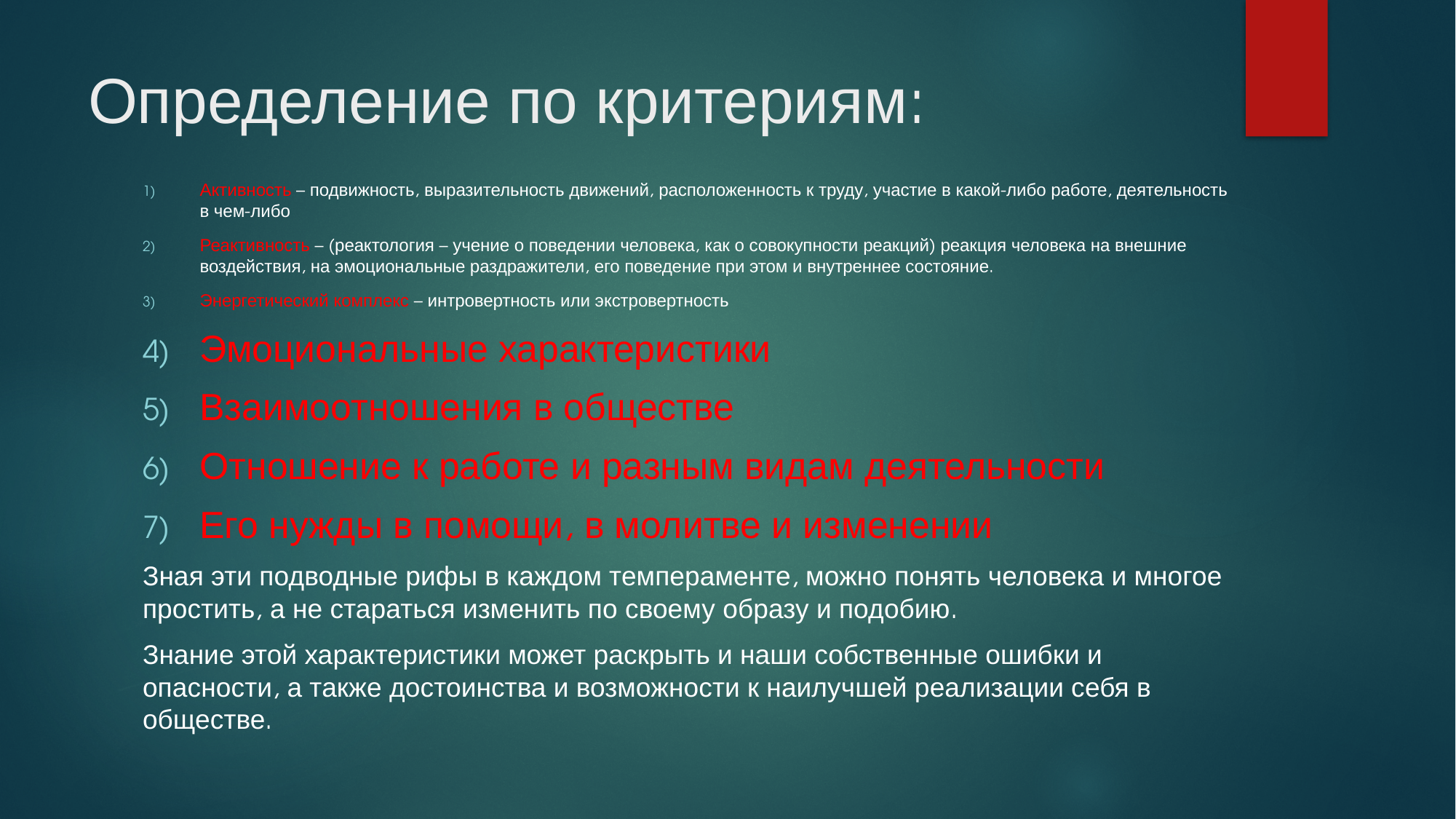

# Определение по критериям:
Активность – подвижность, выразительность движений, расположенность к труду, участие в какой-либо работе, деятельность в чем-либо
Реактивность – (реактология – учение о поведении человека, как о совокупности реакций) реакция человека на внешние воздействия, на эмоциональные раздражители, его поведение при этом и внутреннее состояние.
Энергетический комплекс – интровертность или экстровертность
Эмоциональные характеристики
Взаимоотношения в обществе
Отношение к работе и разным видам деятельности
Его нужды в помощи, в молитве и изменении
Зная эти подводные рифы в каждом темпераменте, можно понять человека и многое простить, а не стараться изменить по своему образу и подобию.
Знание этой характеристики может раскрыть и наши собственные ошибки и опасности, а также достоинства и возможности к наилучшей реализации себя в обществе.